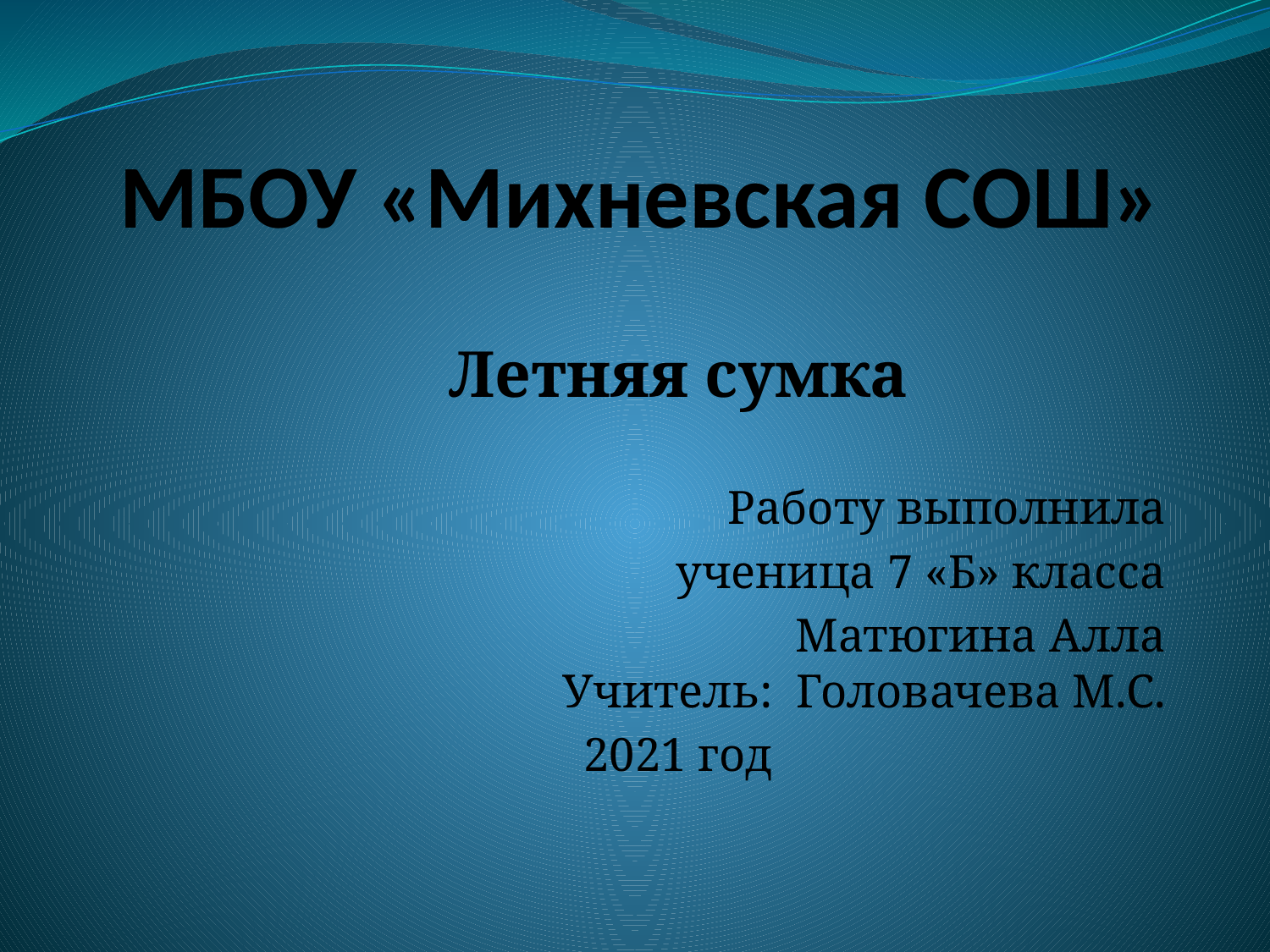

# МБОУ «Михневская СОШ»
Летняя сумка

Работу выполнила
 ученица 7 «Б» класса
Матюгина Алла
Учитель:  Головачева М.С.
2021 год